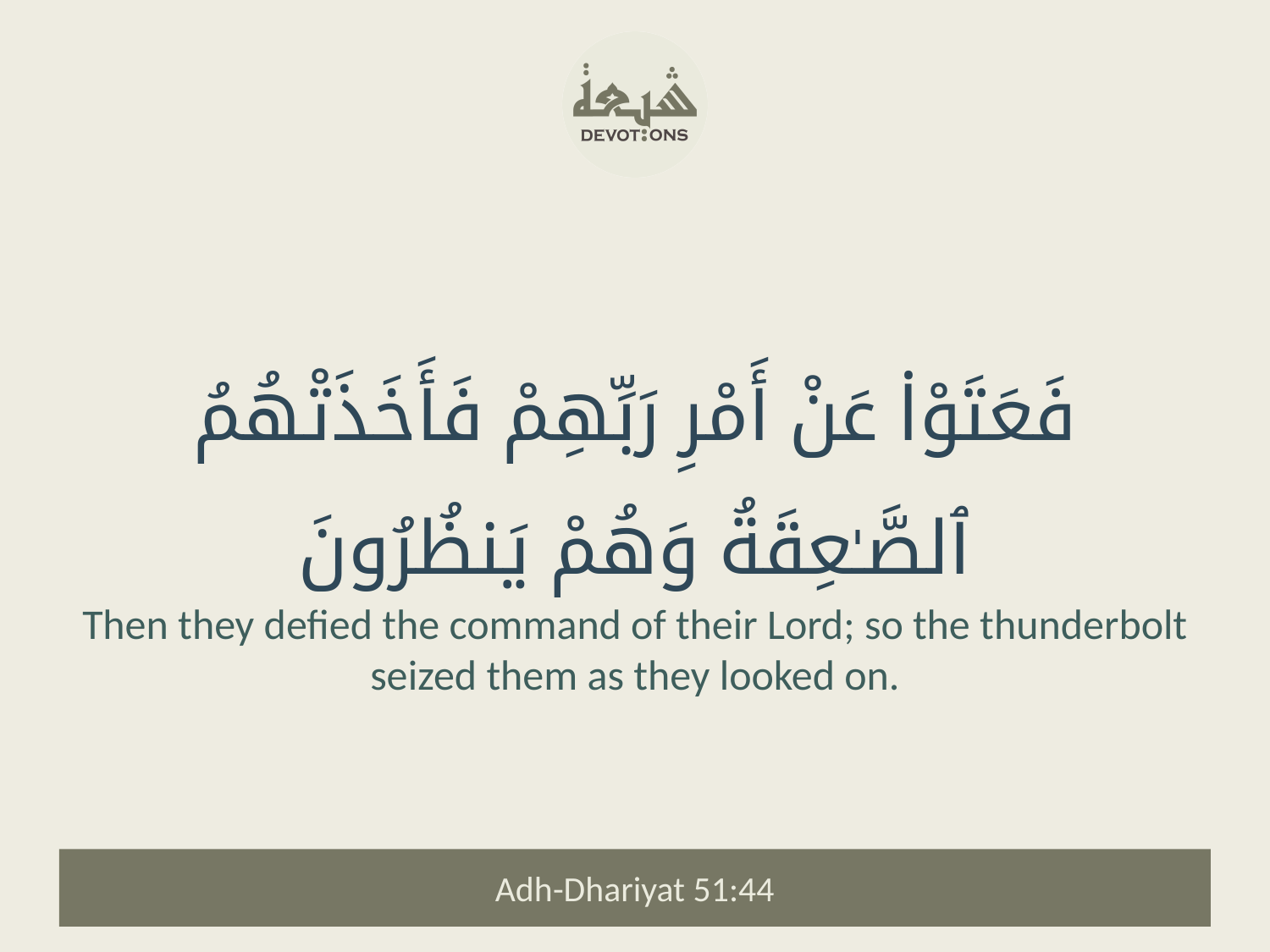

فَعَتَوْا۟ عَنْ أَمْرِ رَبِّهِمْ فَأَخَذَتْهُمُ ٱلصَّـٰعِقَةُ وَهُمْ يَنظُرُونَ
Then they defied the command of their Lord; so the thunderbolt seized them as they looked on.
Adh-Dhariyat 51:44